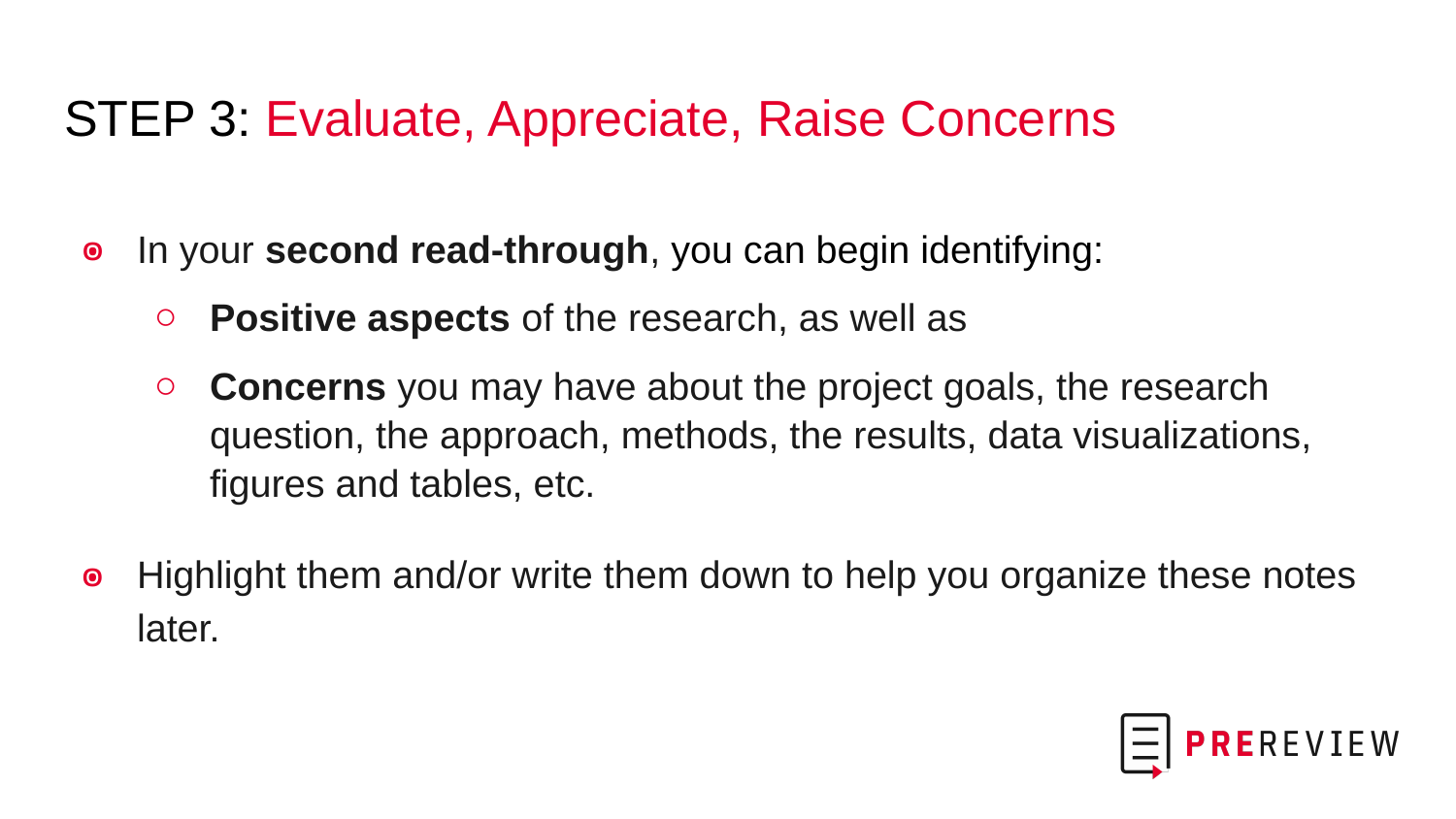

# STEP 3: Evaluate, Appreciate, Raise Concerns
In your second read-through, you can begin identifying:
Positive aspects of the research, as well as
Concerns you may have about the project goals, the research question, the approach, methods, the results, data visualizations, figures and tables, etc.
Highlight them and/or write them down to help you organize these notes later.